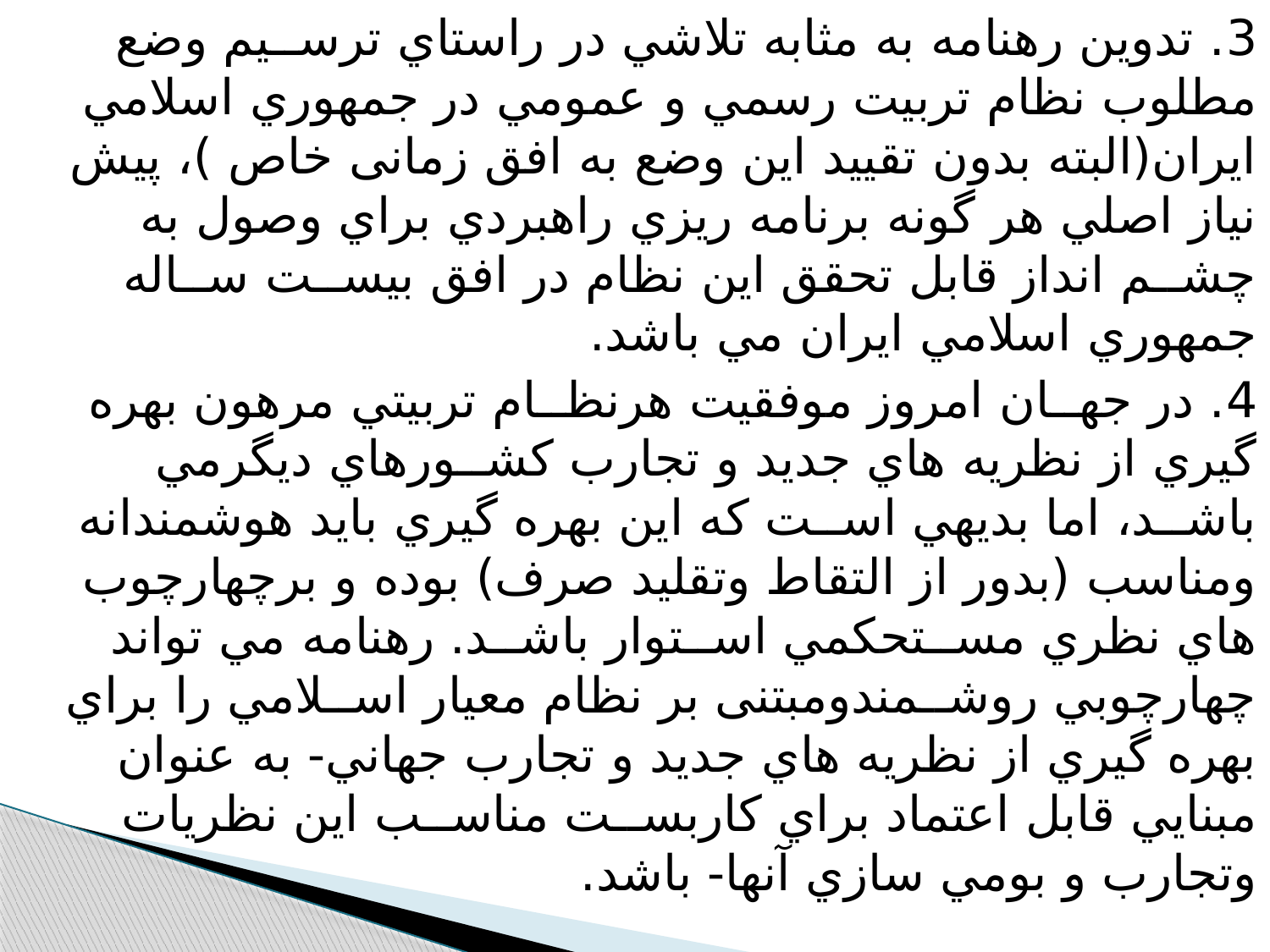

3. تدوين رهنامه به مثابه تلاشي در راستاي ترســيم وضع مطلوب نظام تربيت رسمي و عمومي در جمهوري اسلامي ايران(البته بدون تقييد اين وضع به افق زمانی خاص )، پيش نياز اصلي هر گونه برنامه ريزي راهبردي براي وصول به چشــم انداز قابل تحقق اين نظام در افق بيســت ســاله جمهوري اسلامي ايران مي باشد.
4. در جهــان امروز موفقيت هرنظــام تربيتي مرهون بهره گيري از نظريه هاي جديد و تجارب كشــورهاي ديگرمي باشــد، اما بديهي اســت که اين بهره گيري بايد هوشمندانه ومناسب (بدور از التقاط وتقليد صرف) بوده و برچهارچوب هاي نظري مســتحكمي اســتوار باشــد. رهنامه مي تواند چهارچوبي روشــمندومبتنی بر نظام معيار اســلامي را براي بهره گيري از نظريه هاي جديد و تجارب جهاني- به عنوان مبنايي قابل اعتماد براي کاربســت مناســب اين نظريات وتجارب و بومي سازي آنها- باشد.